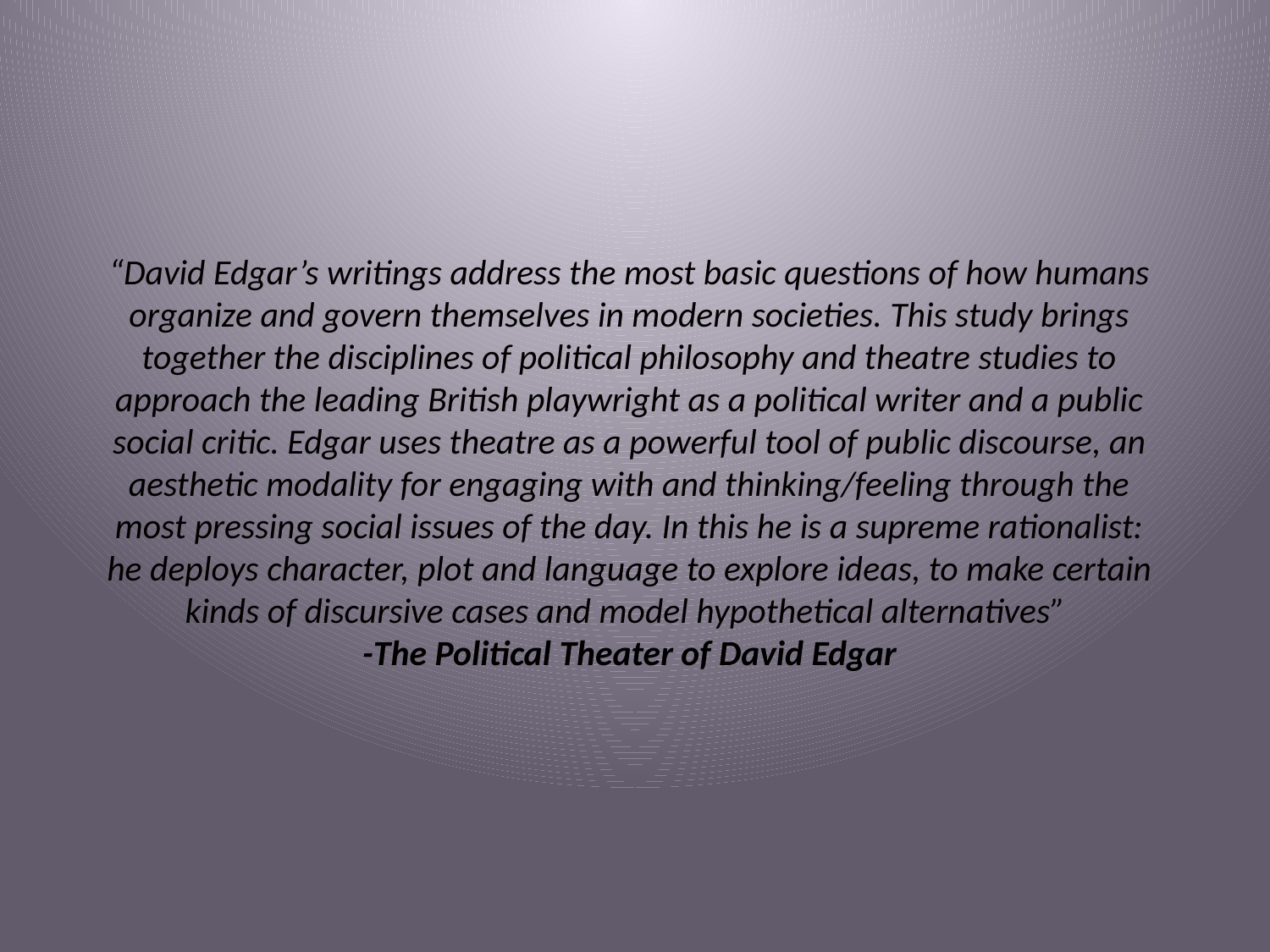

“David Edgar’s writings address the most basic questions of how humans
organize and govern themselves in modern societies. This study brings
together the disciplines of political philosophy and theatre studies to
approach the leading British playwright as a political writer and a public
social critic. Edgar uses theatre as a powerful tool of public discourse, an
aesthetic modality for engaging with and thinking/feeling through the
most pressing social issues of the day. In this he is a supreme rationalist:
he deploys character, plot and language to explore ideas, to make certain
kinds of discursive cases and model hypothetical alternatives”
-The Political Theater of David Edgar